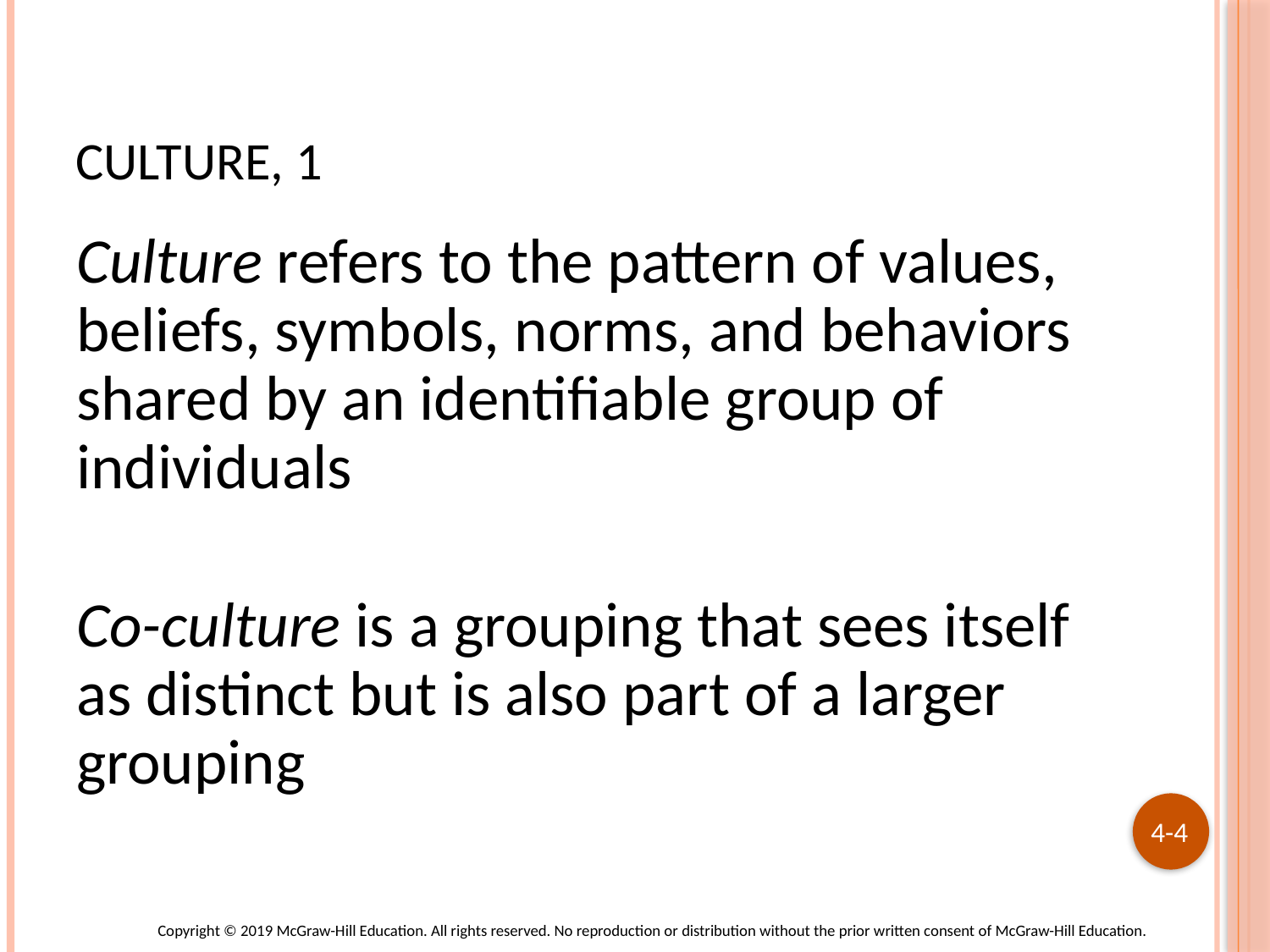

# Culture, 1
Culture refers to the pattern of values, beliefs, symbols, norms, and behaviors shared by an identifiable group of individuals

Co-culture is a grouping that sees itself as distinct but is also part of a larger grouping